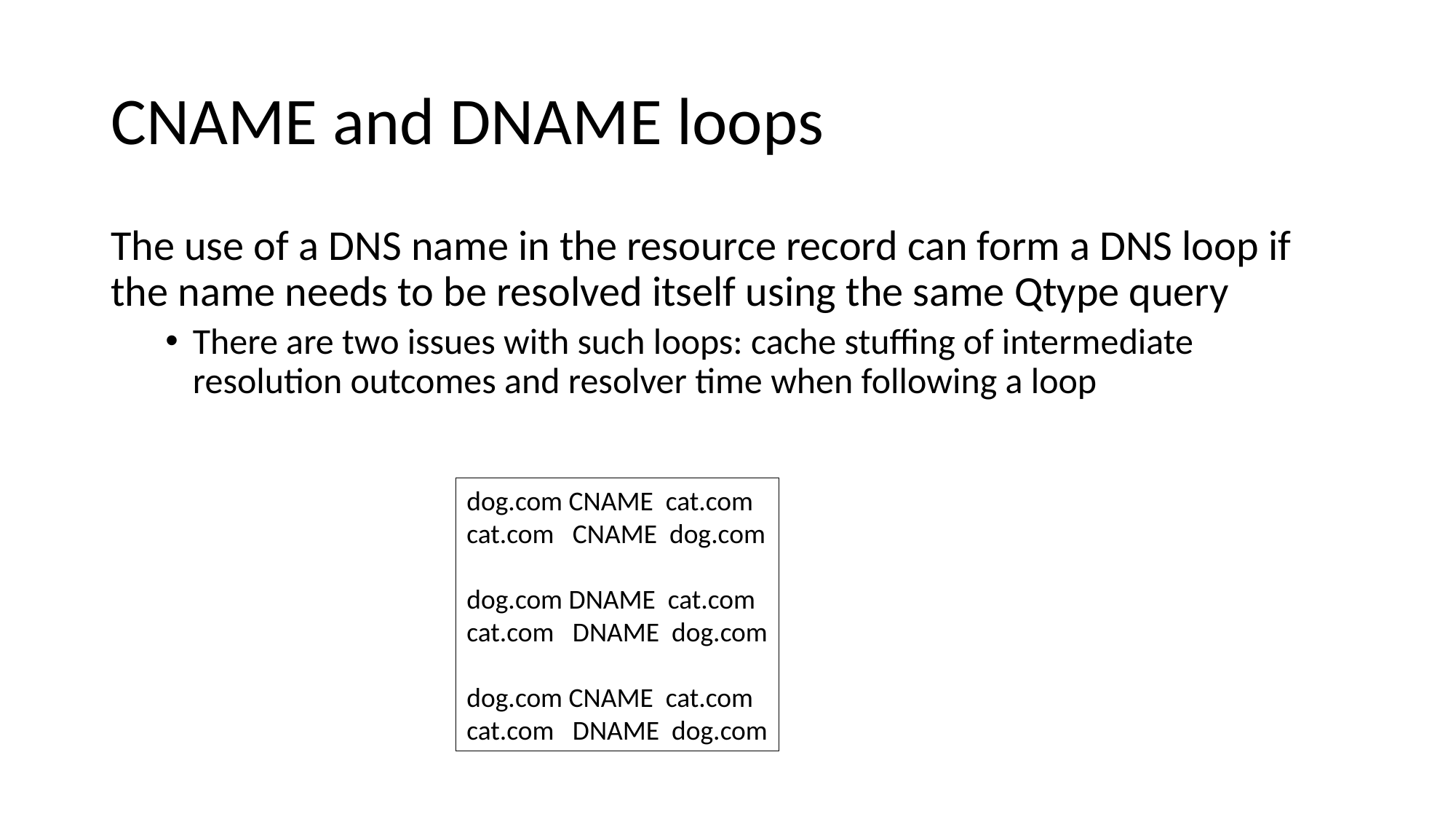

# CNAME and DNAME loops
The use of a DNS name in the resource record can form a DNS loop if the name needs to be resolved itself using the same Qtype query
There are two issues with such loops: cache stuffing of intermediate resolution outcomes and resolver time when following a loop

dog.com CNAME  cat.com
cat.com   CNAME  dog.com

dog.com DNAME  cat.com
cat.com   DNAME  dog.com

dog.com CNAME  cat.com
cat.com   DNAME  dog.com